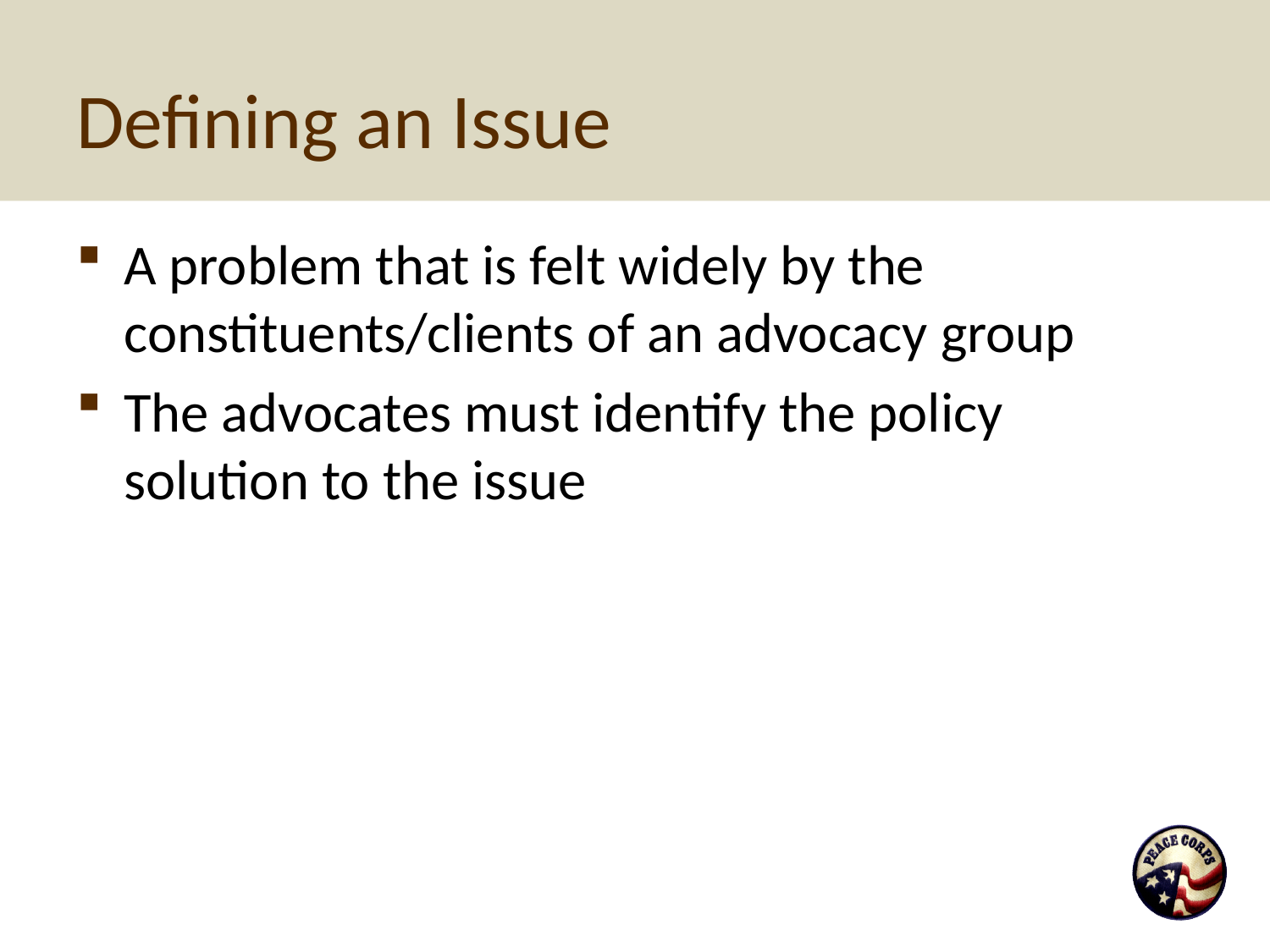

# Defining an Issue
A problem that is felt widely by the constituents/clients of an advocacy group
The advocates must identify the policy solution to the issue